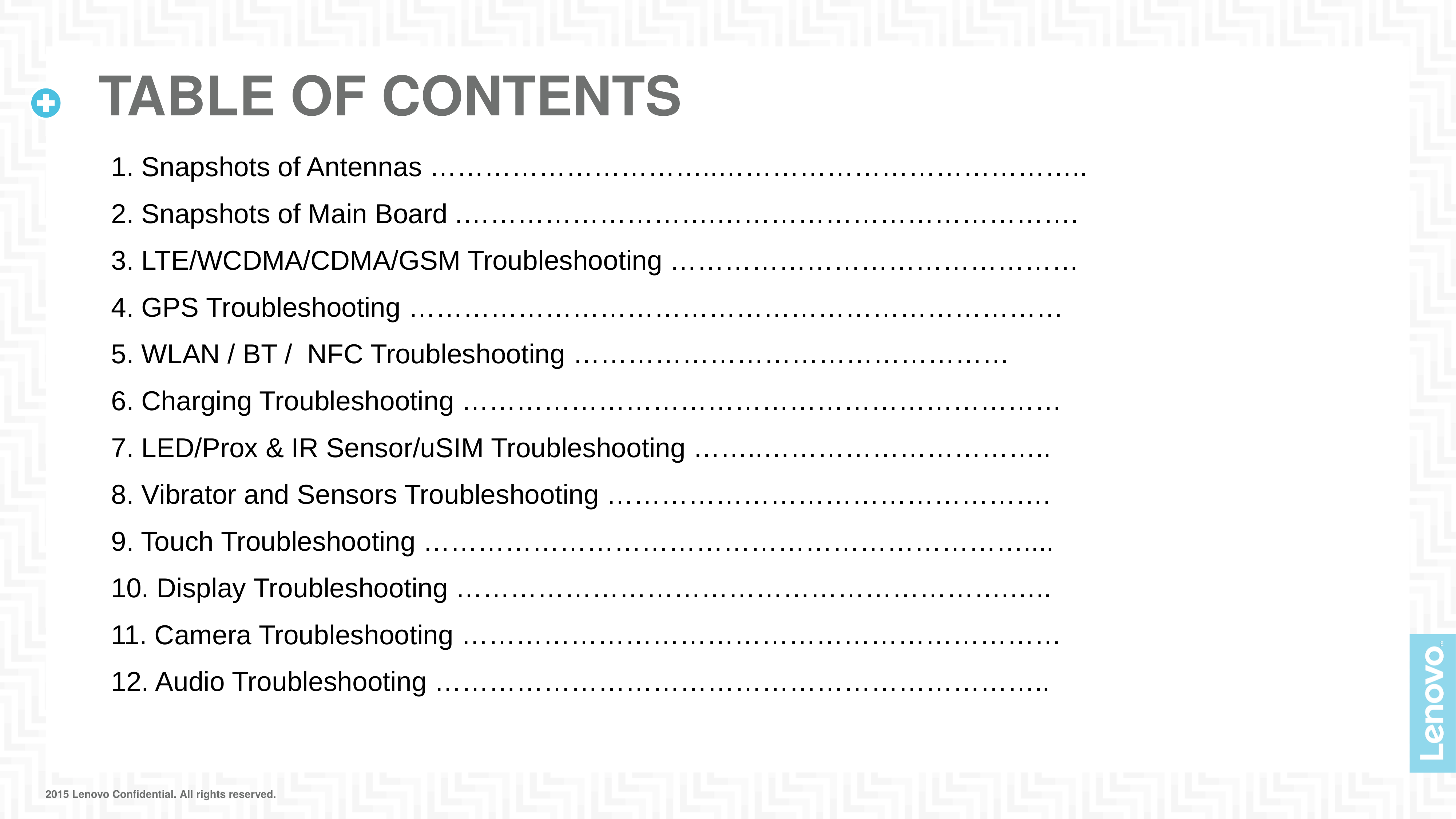

# TABLE OF CONTENTS
1. Snapshots of Antennas …………………………..…………………………………..
2. Snapshots of Main Board .……………………….………………………………….
3. LTE/WCDMA/CDMA/GSM Troubleshooting ………………………………………
4. GPS Troubleshooting ………………………………………………………………
5. WLAN / BT /  NFC Troubleshooting …………………………………………
6. Charging Troubleshooting …………………………………………………………
7. LED/Prox & IR Sensor/uSIM Troubleshooting ……..…………………………..
8. Vibrator and Sensors Troubleshooting ………………………………………….
9. Touch Troubleshooting …………………………………………………………....
10. Display Troubleshooting …………………………………………………….…..
11. Camera Troubleshooting …………………………………………………………
12. Audio Troubleshooting …………………………………………………………..